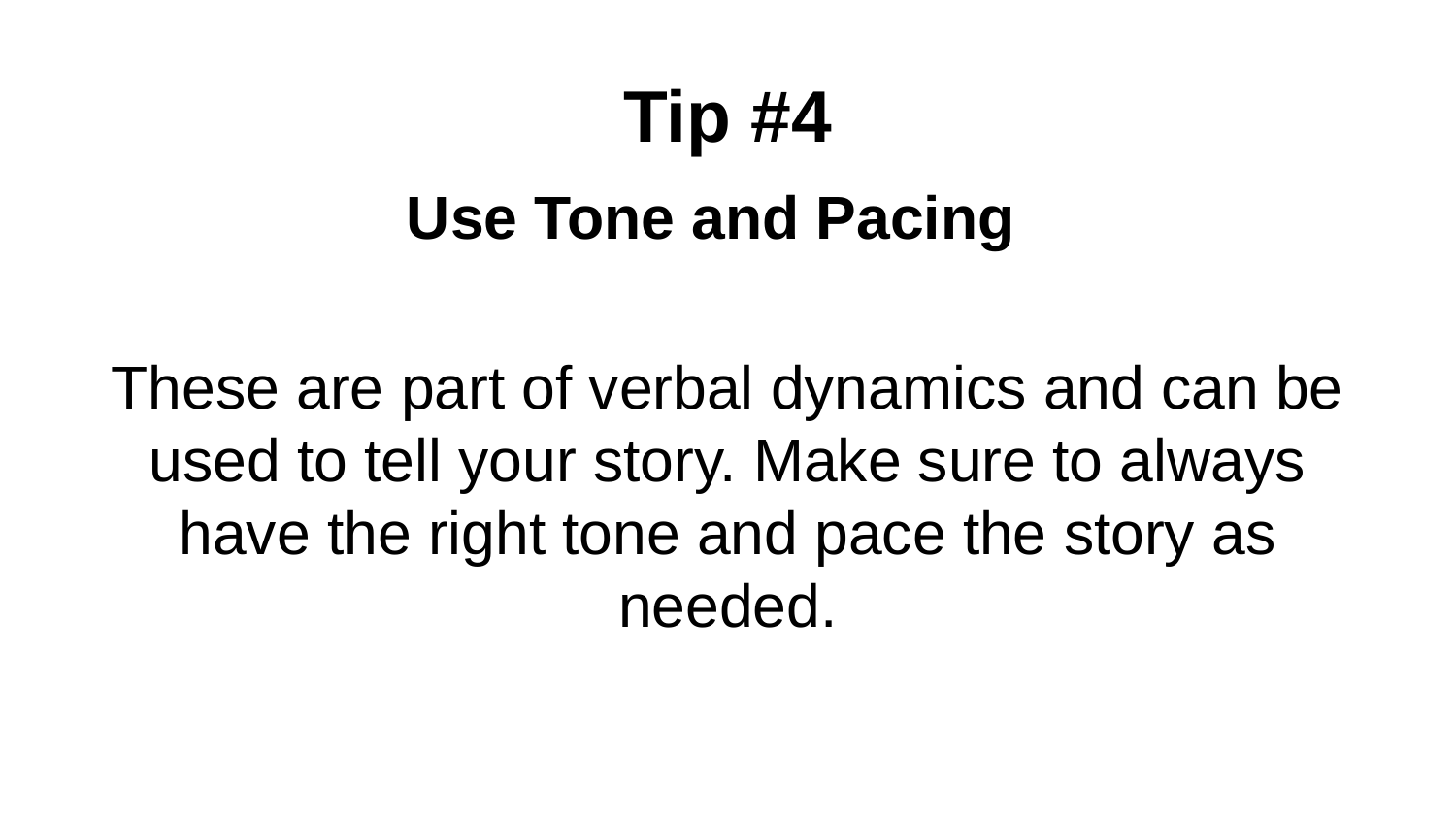

# Tip #4

Use Tone and Pacing

These are part of verbal dynamics and can be used to tell your story. Make sure to always have the right tone and pace the story as needed.